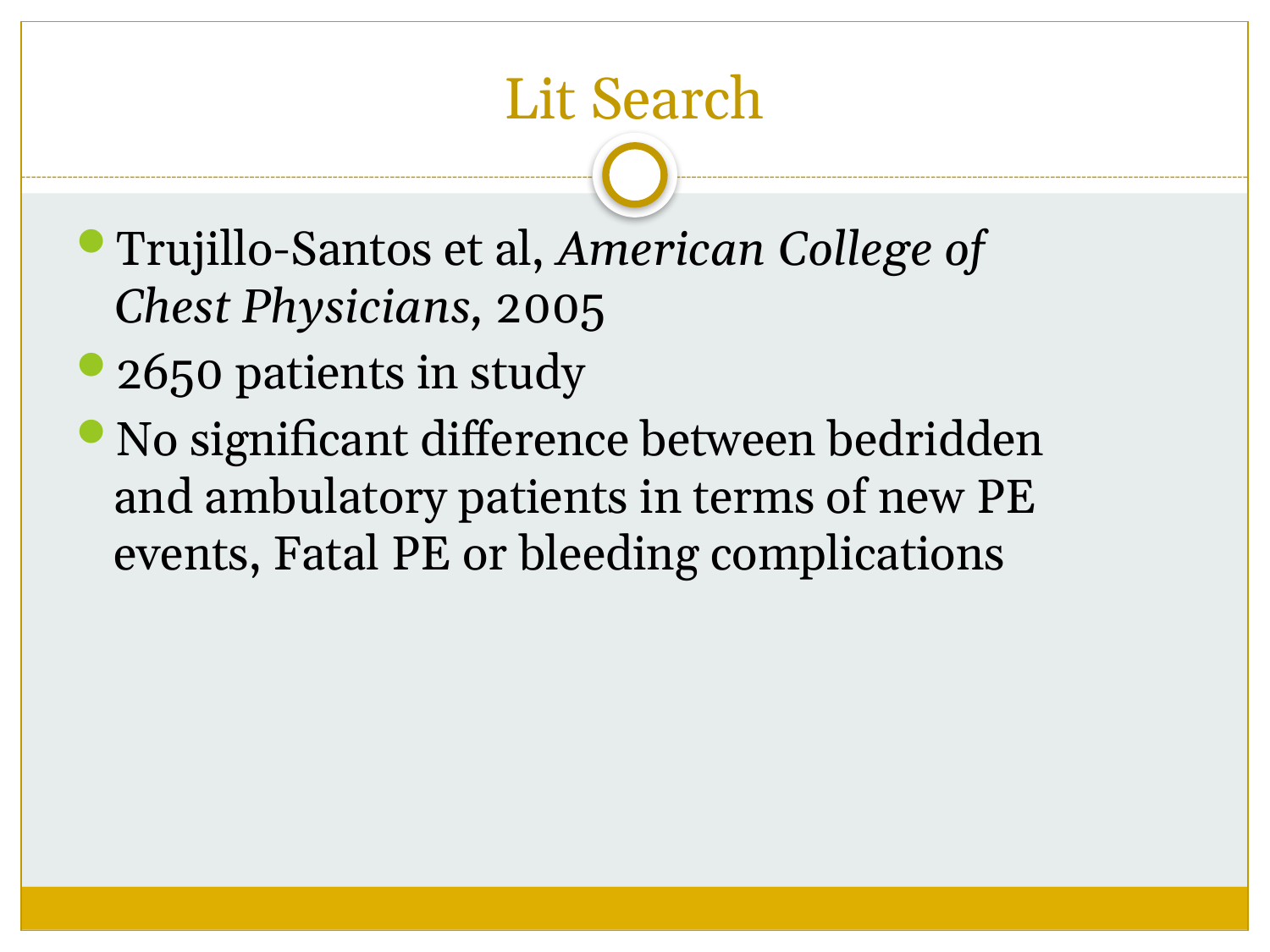

# Lit Search
Trujillo-Santos et al, American College of Chest Physicians, 2005
2650 patients in study
No significant difference between bedridden and ambulatory patients in terms of new PE events, Fatal PE or bleeding complications